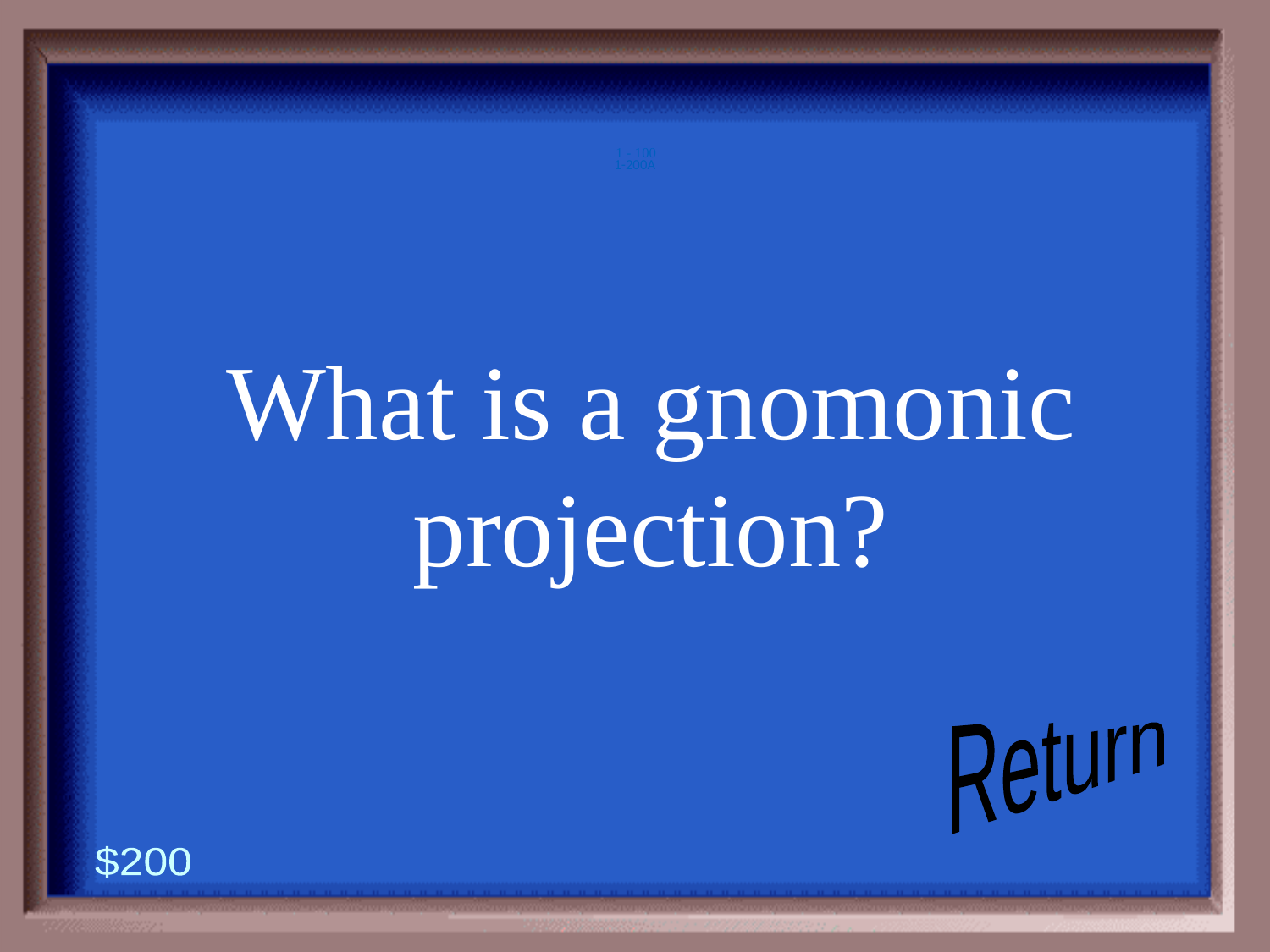

1-200A
1 - 100
What is a gnomonic projection?
Return
$200